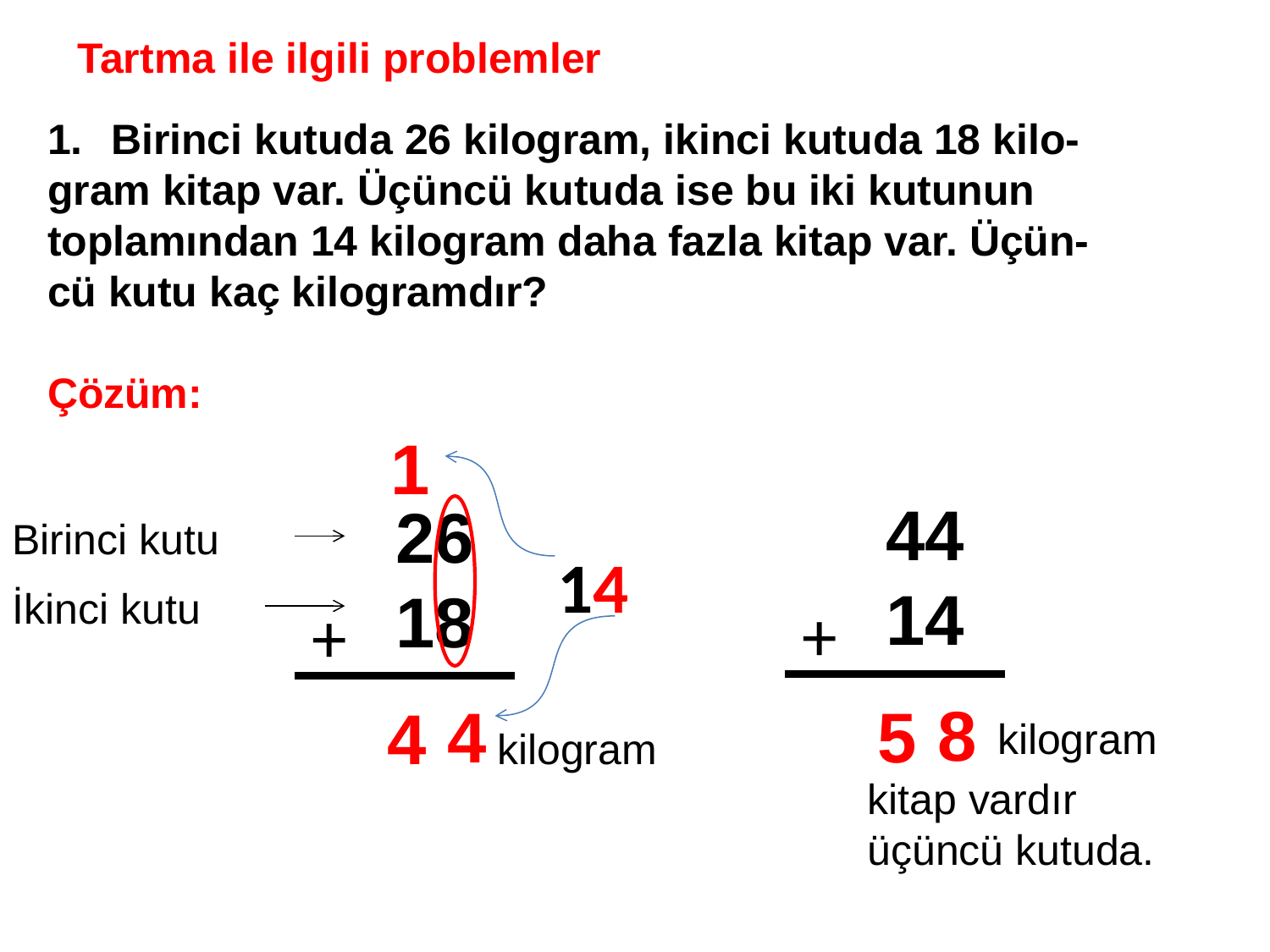

Tartma ile ilgili problemler
Birinci kutuda 26 kilogram, ikinci kutuda 18 kilo-
gram kitap var. Üçüncü kutuda ise bu iki kutunun
toplamından 14 kilogram daha fazla kitap var. Üçün-
cü kutu kaç kilogramdır?

Çözüm:
1
44
14
26
18

Birinci kutu
14
İkinci kutu
+
+
8
4
5
4
kilogram
kilogram
kitap vardır üçüncü kutuda.